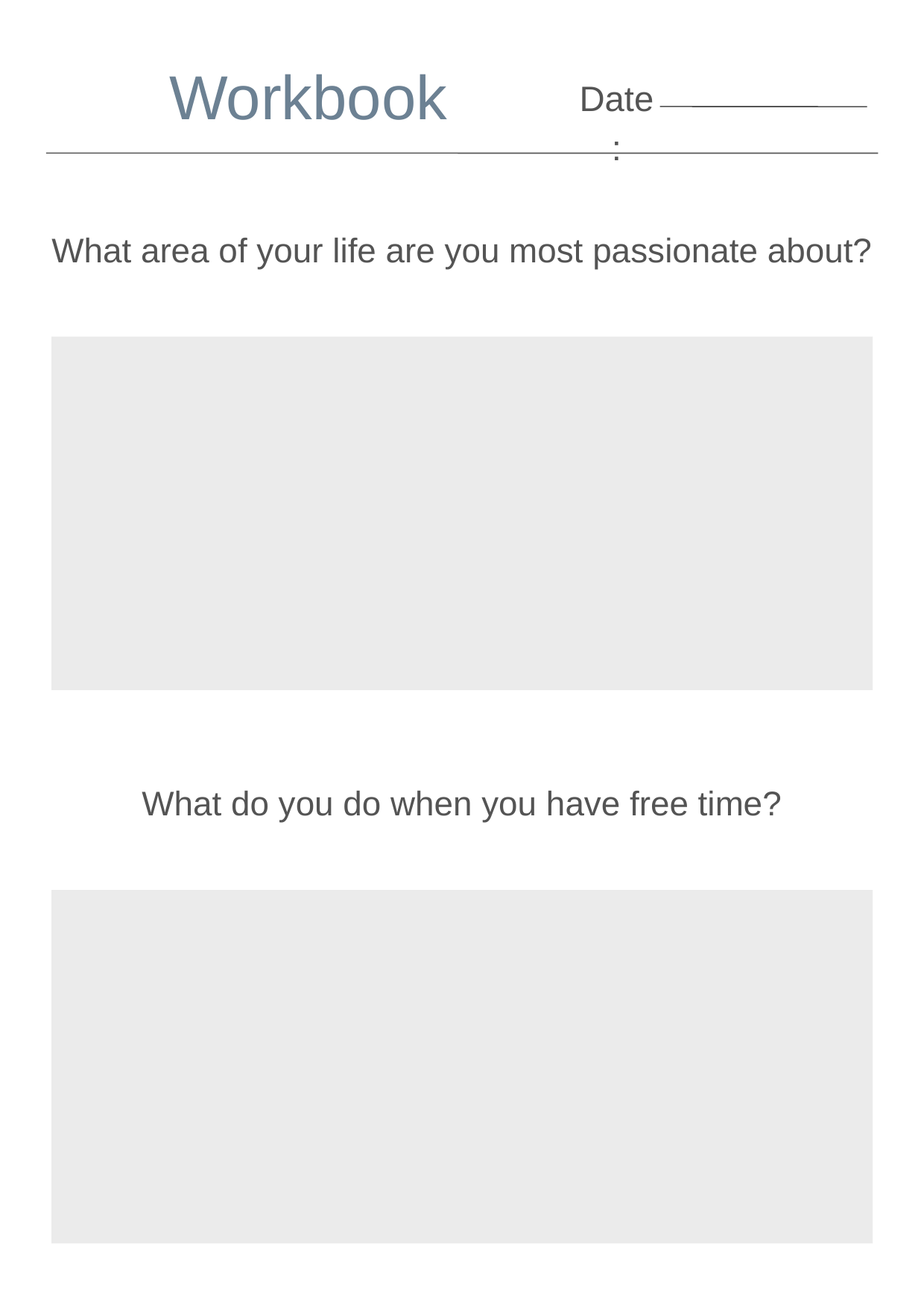

Workbook
Date:

What area of your life are you most passionate about?

What do you do when you have free time?